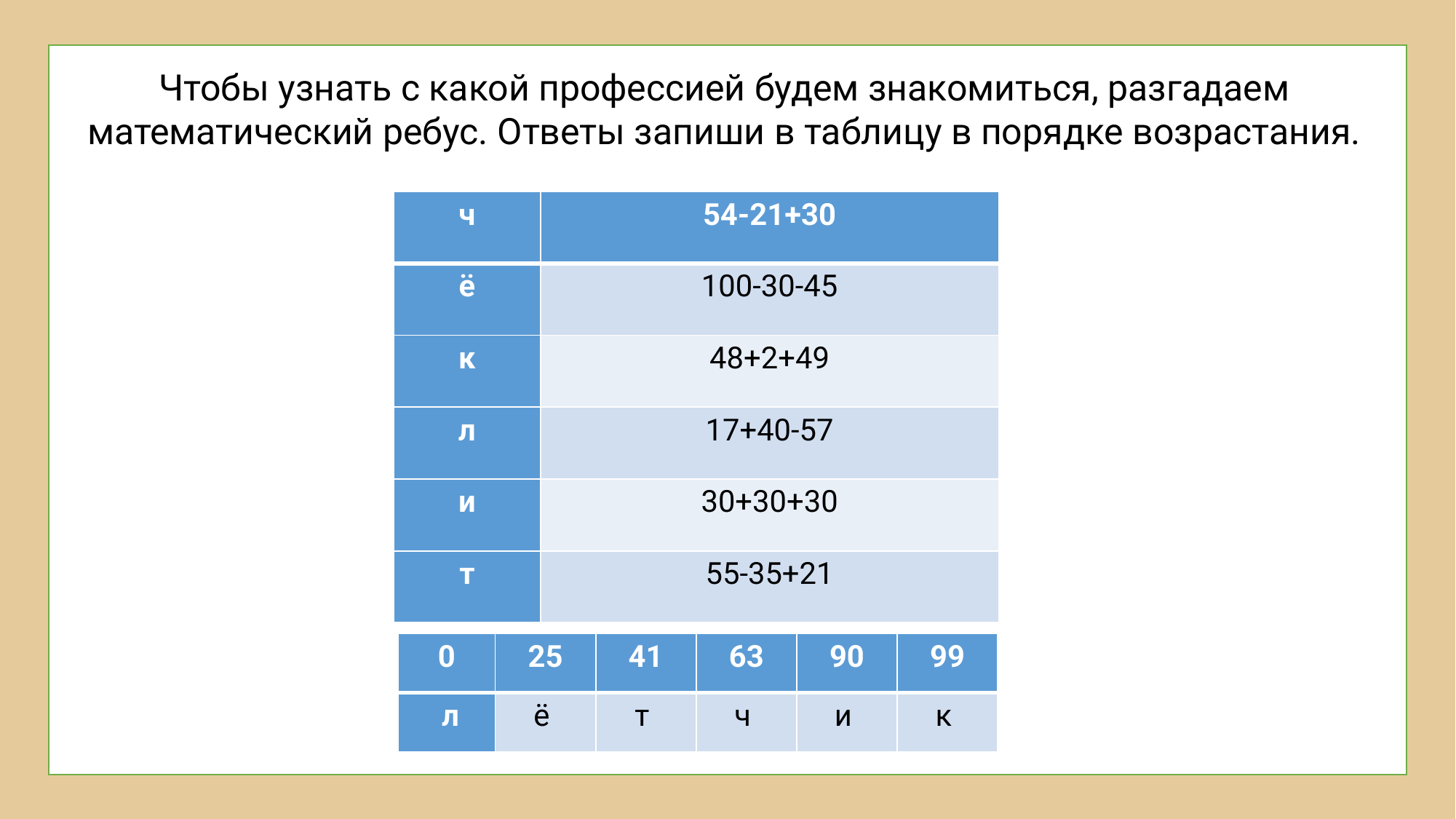

#

Чтобы узнать с какой профессией будем знакомиться, разгадаем математический ребус. Ответы запиши в таблицу в порядке возрастания.
| ч | 54-21+30 |
| --- | --- |
| ё | 100-30-45 |
| к | 48+2+49 |
| л | 17+40-57 |
| и | 30+30+30 |
| т | 55-35+21 |
| ч | 54-21+30 |
| --- | --- |
| ё | 100-30-45 |
| к | 48+2+49 |
| л | 17+40-57 |
| и | 30+30+30 |
| т | 55-35+21 |
| 0 | 25 | 41 | 63 | 90 | 99 |
| --- | --- | --- | --- | --- | --- |
|  |  |  |  |  |  |
| 0 | 25 | 41 | 63 | 90 | 99 |
| --- | --- | --- | --- | --- | --- |
| л | ё | т | ч | и | к |